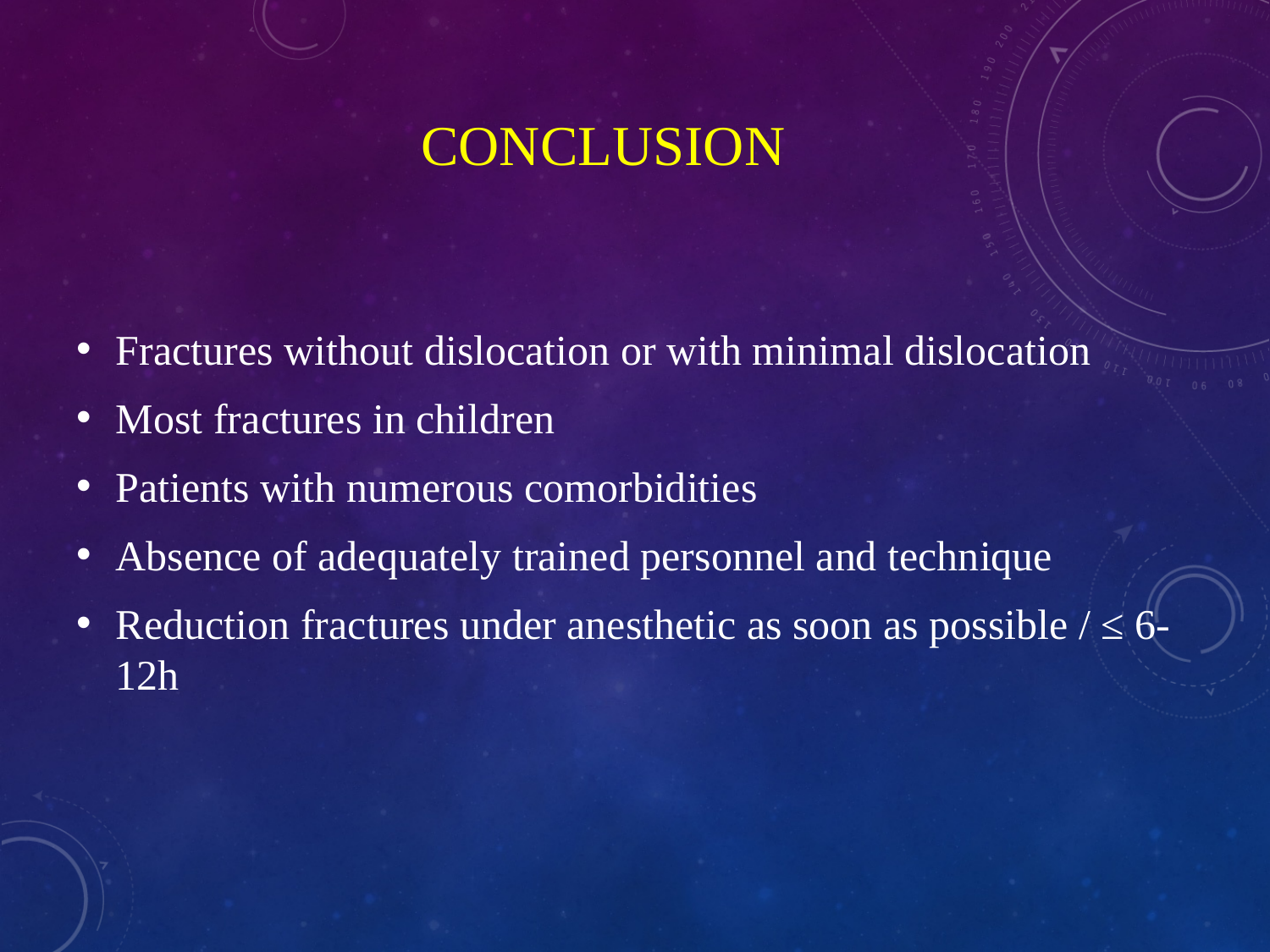

# conclusion
Fractures without dislocation or with minimal dislocation
Most fractures in children
Patients with numerous comorbidities
Absence of adequately trained personnel and technique
Reduction fractures under anesthetic as soon as possible / ≤ 6-12h